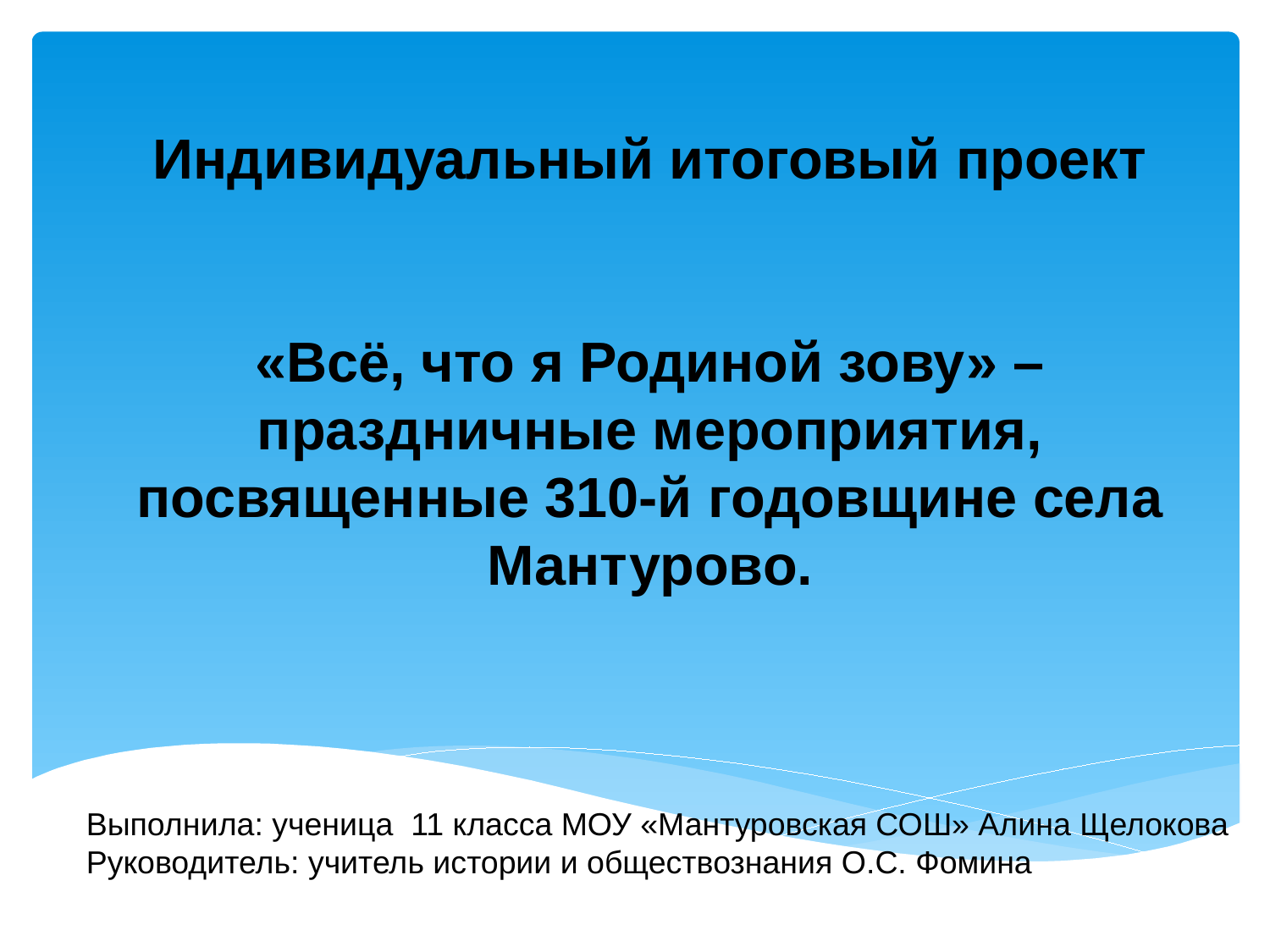

Индивидуальный итоговый проект

«Всё, что я Родиной зову» – праздничные мероприятия, посвященные 310-й годовщине села Мантурово.

Выполнила: ученица  11 класса МОУ «Мантуровская СОШ» Алина Щелокова
Руководитель: учитель истории и обществознания О.С. Фомина